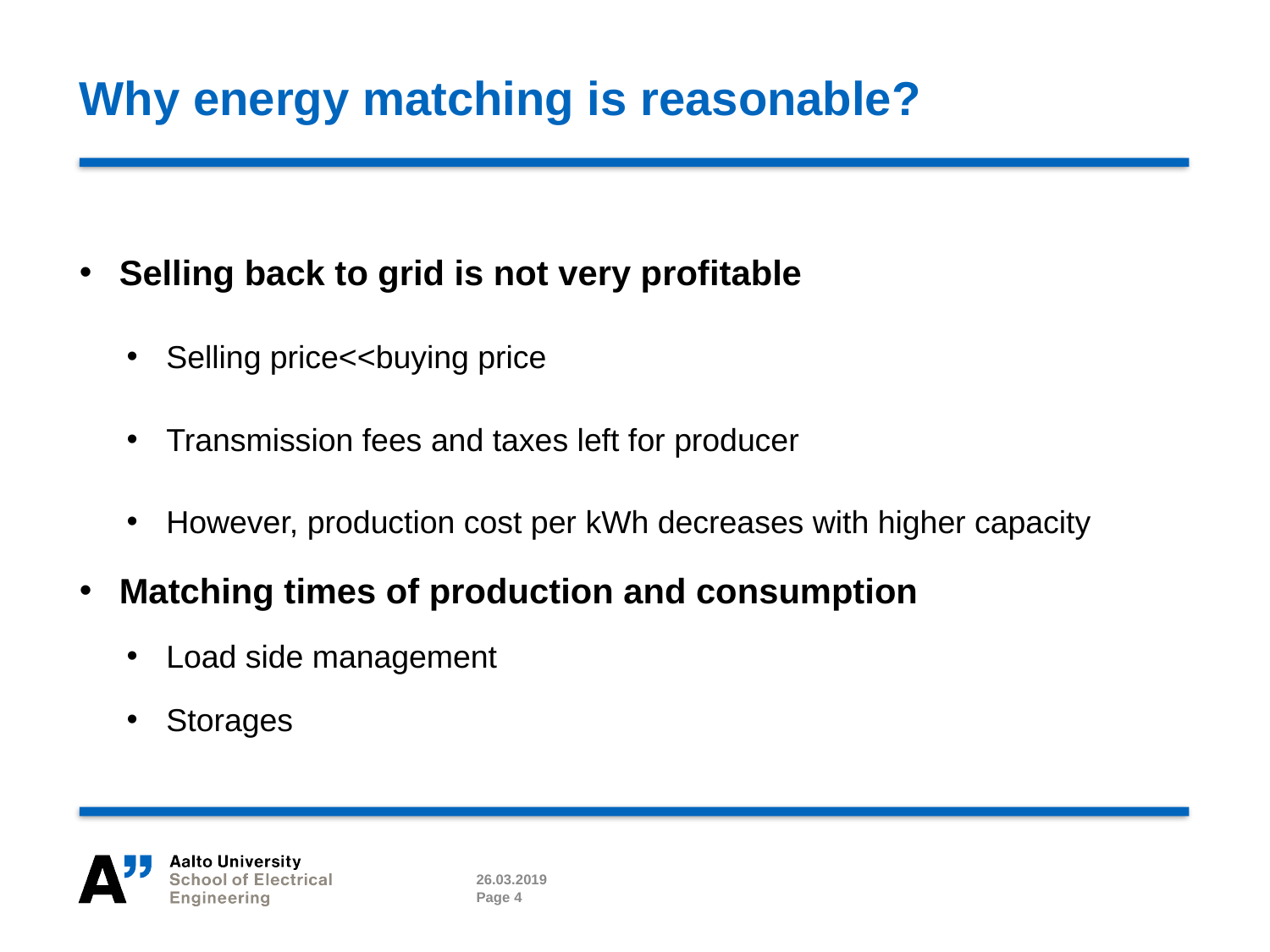

# Why energy matching is reasonable?
Selling back to grid is not very profitable
Selling price<<buying price
Transmission fees and taxes left for producer
However, production cost per kWh decreases with higher capacity
Matching times of production and consumption
Load side management
Storages

26.03.2019

Page 4